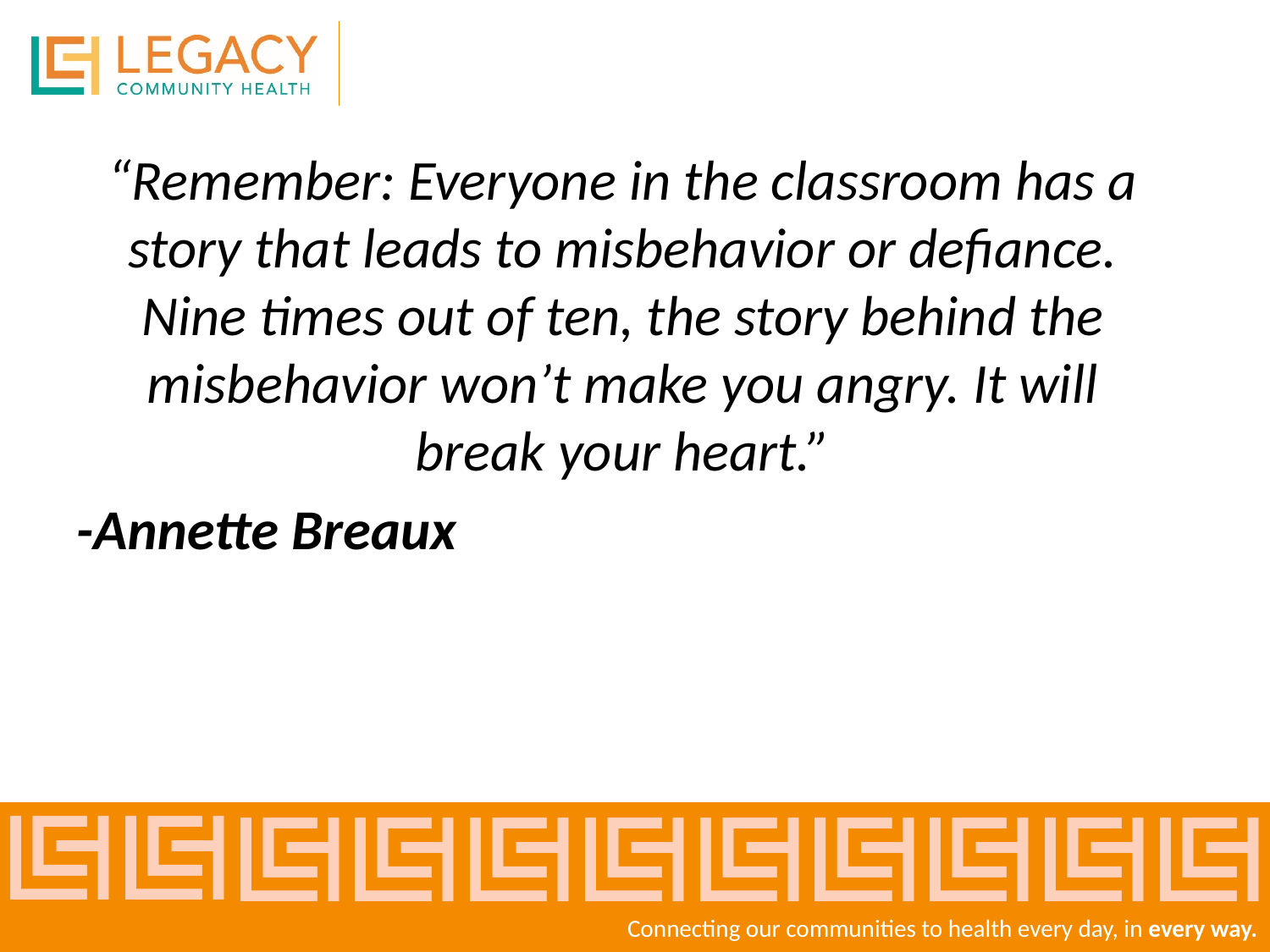

#
“Remember: Everyone in the classroom has a story that leads to misbehavior or defiance. Nine times out of ten, the story behind the misbehavior won’t make you angry. It will break your heart.”
-Annette Breaux